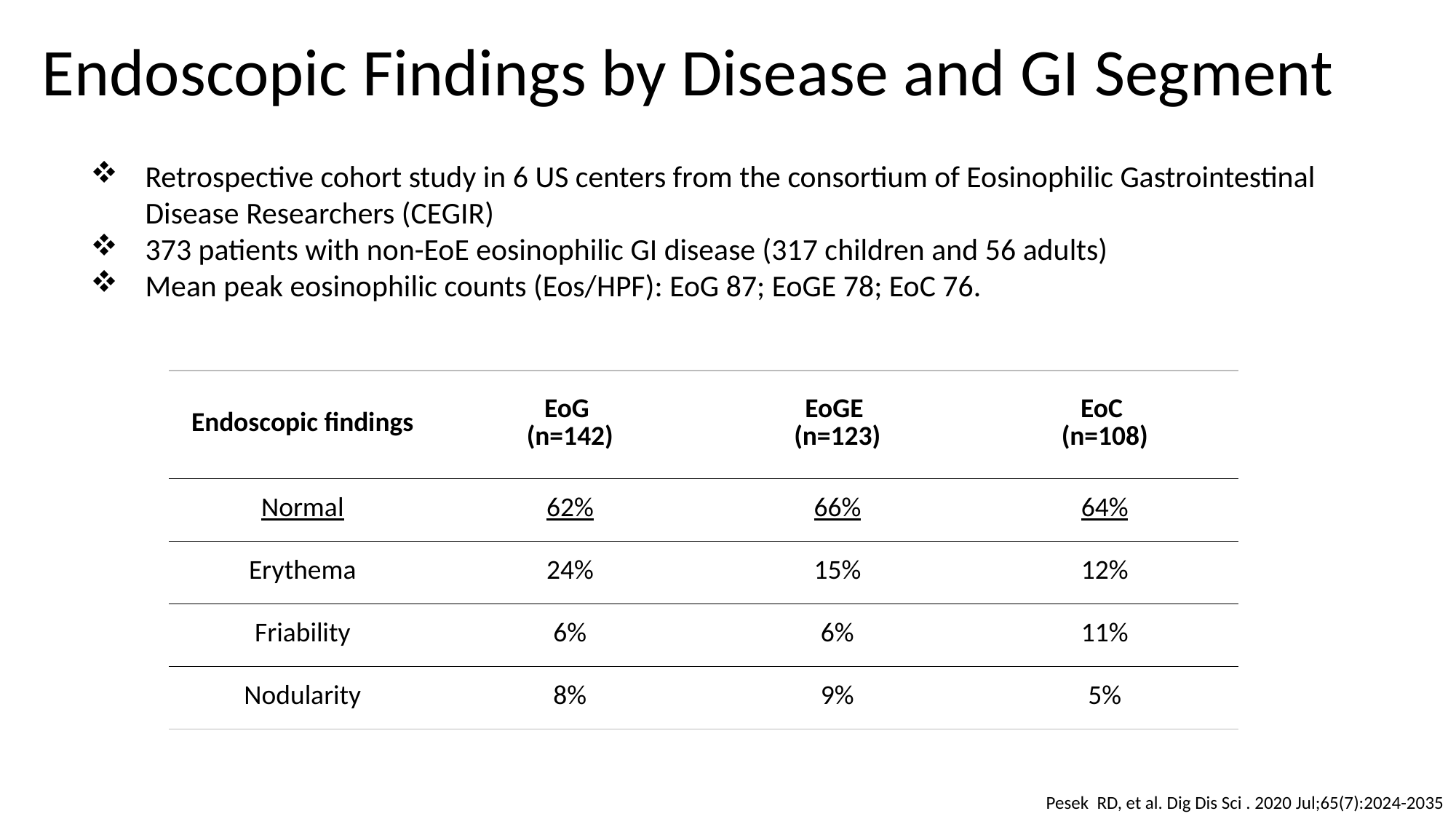

Endoscopic Findings by Disease and GI Segment
Retrospective cohort study in 6 US centers from the consortium of Eosinophilic Gastrointestinal Disease Researchers (CEGIR)
373 patients with non-EoE eosinophilic GI disease (317 children and 56 adults)
Mean peak eosinophilic counts (Eos/HPF): EoG 87; EoGE 78; EoC 76.
| Endoscopic findings | EoG (n=142) | EoGE (n=123) | EoC (n=108) |
| --- | --- | --- | --- |
| Normal | 62% | 66% | 64% |
| Erythema | 24% | 15% | 12% |
| Friability | 6% | 6% | 11% |
| Nodularity | 8% | 9% | 5% |
Pesek  RD, et al. Dig Dis Sci . 2020 Jul;65(7):2024-2035